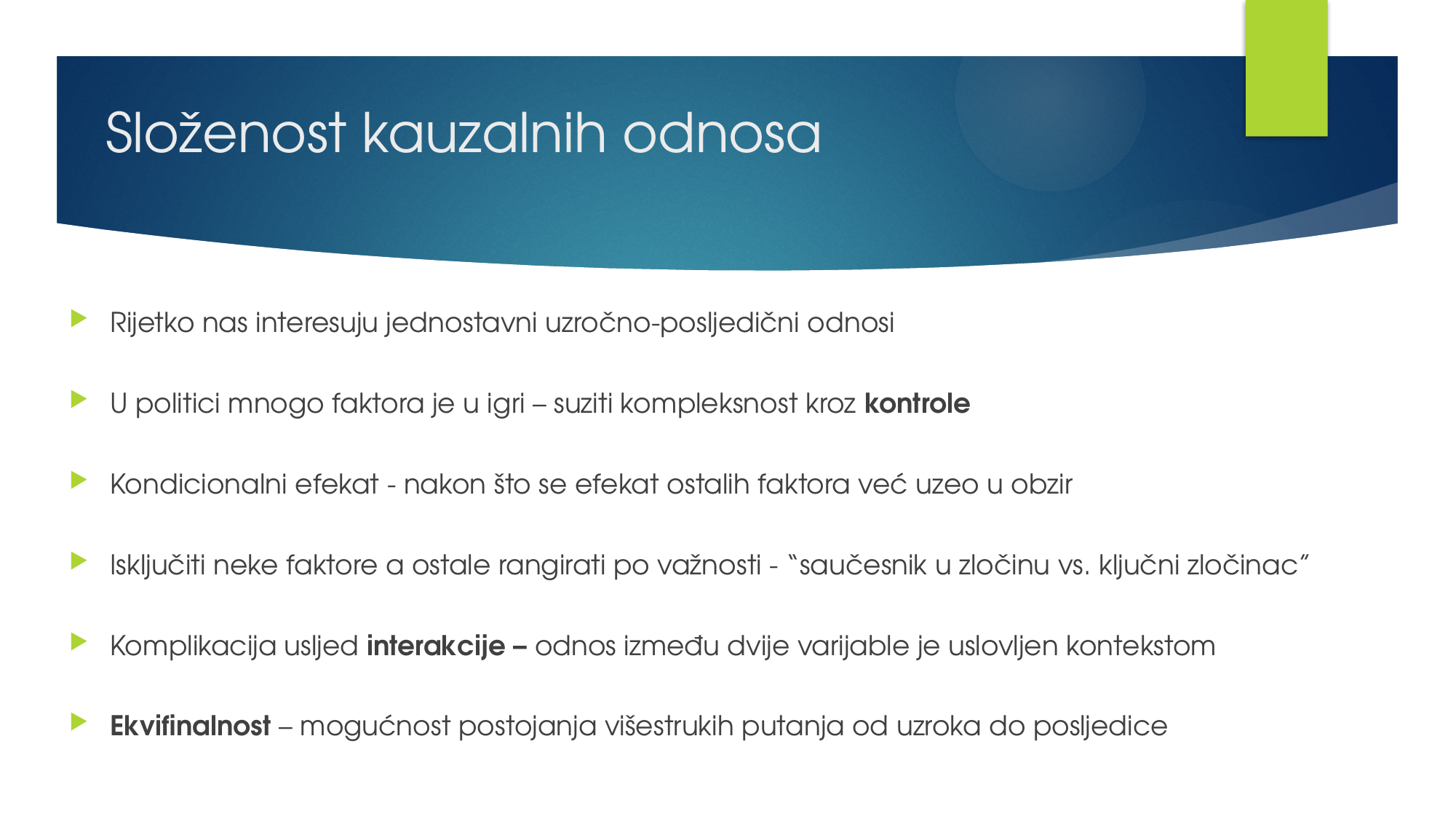

# Složenost kauzalnih odnosa
Rijetko nas interesuju jednostavni uzročno-posljedični odnosi
U politici mnogo faktora je u igri – suziti kompleksnost kroz kontrole
Kondicionalni efekat - nakon što se efekat ostalih faktora već uzeo u obzir
Isključiti neke faktore a ostale rangirati po važnosti - “saučesnik u zločinu vs. ključni zločinac”
Komplikacija usljed interakcije – odnos između dvije varijable je uslovljen kontekstom
Ekvifinalnost – mogućnost postojanja višestrukih putanja od uzroka do posljedice